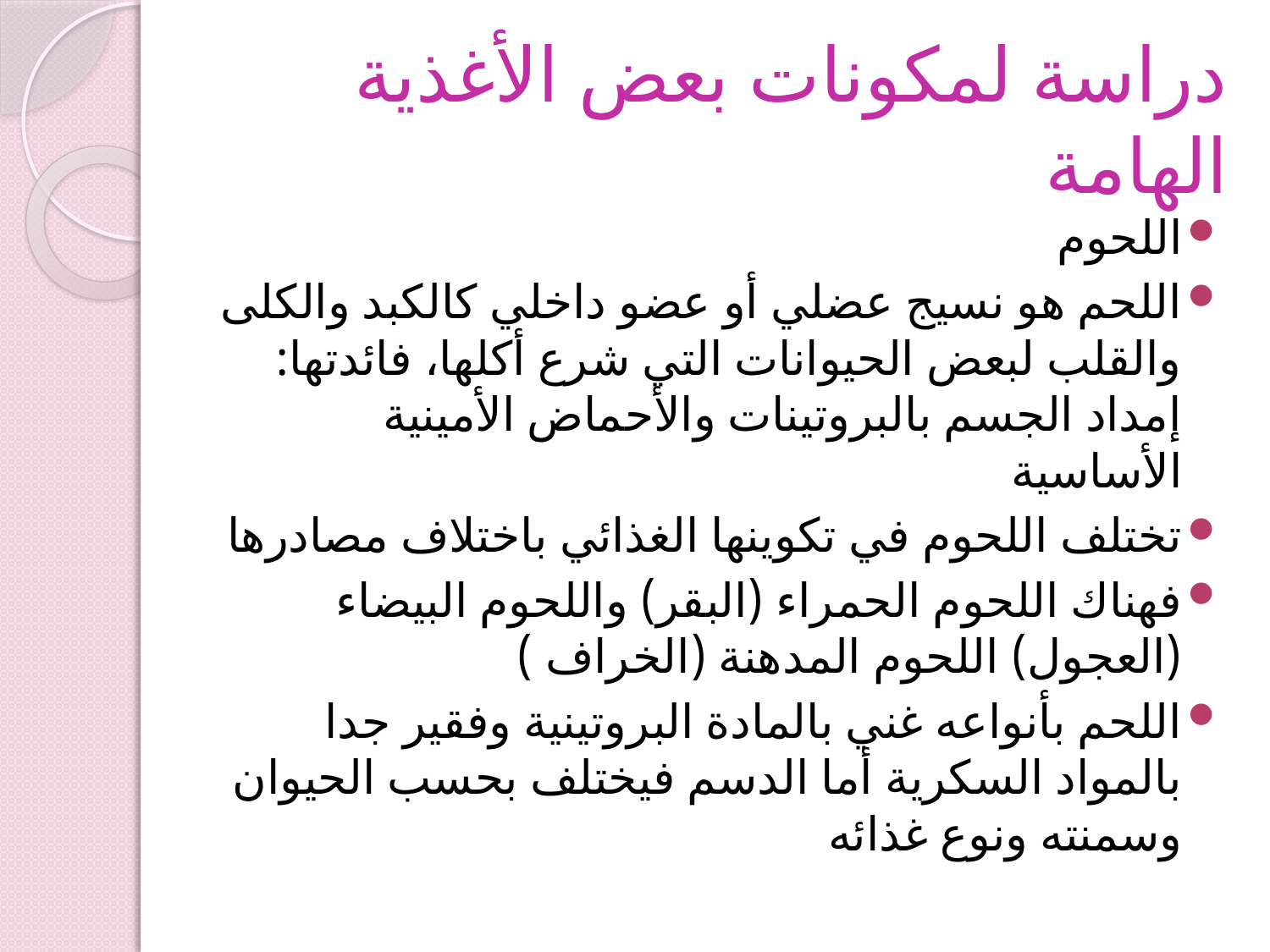

# دراسة لمكونات بعض الأغذية الهامة
اللحوم
اللحم هو نسيج عضلي أو عضو داخلي كالكبد والكلى والقلب لبعض الحيوانات التي شرع أكلها، فائدتها: إمداد الجسم بالبروتينات والأحماض الأمينية الأساسية
تختلف اللحوم في تكوينها الغذائي باختلاف مصادرها
فهناك اللحوم الحمراء (البقر) واللحوم البيضاء (العجول) اللحوم المدهنة (الخراف )
اللحم بأنواعه غني بالمادة البروتينية وفقير جدا بالمواد السكرية أما الدسم فيختلف بحسب الحيوان وسمنته ونوع غذائه